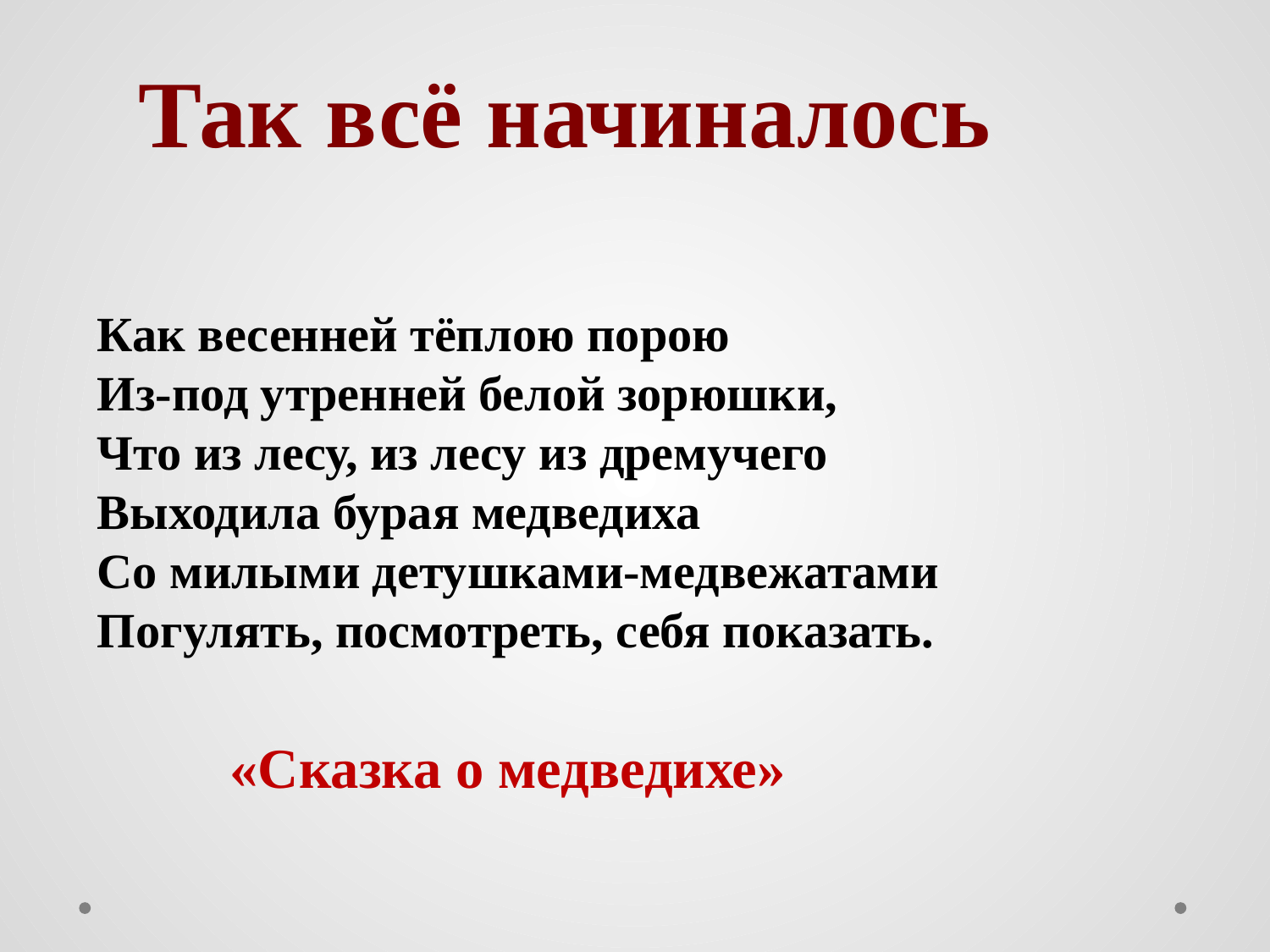

Так всё начиналось
Как весенней тёплою порою
Из-под утренней белой зорюшки,
Что из лесу, из лесу из дремучего
Выходила бурая медведиха
Со милыми детушками-медвежатами
Погулять, посмотреть, себя показать.
«Сказка о медведихе»